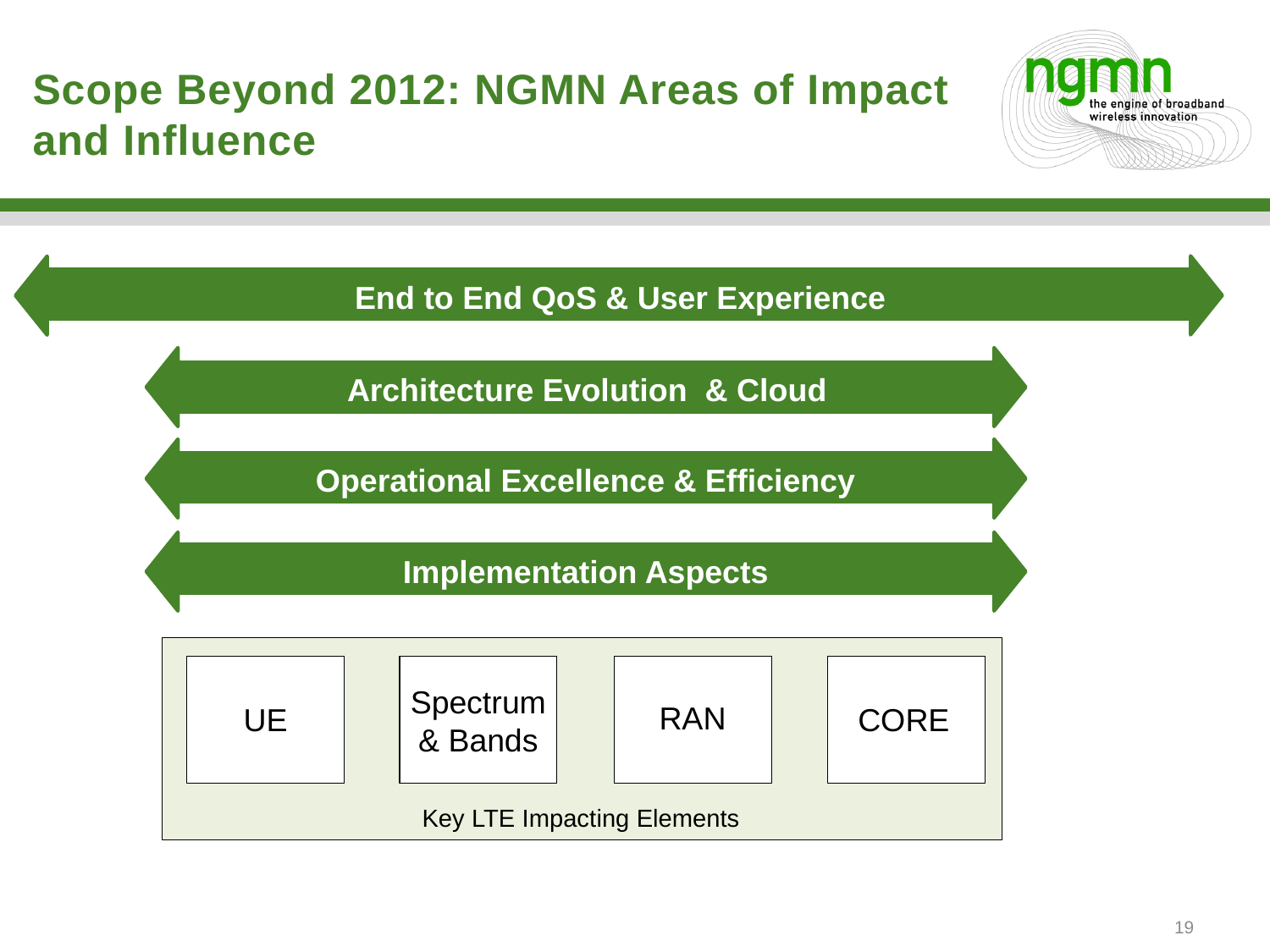

# Scope Beyond 2012: NGMN Areas of Impact and Influence

End to End QoS & User Experience

Architecture Evolution  & Cloud

Operational Excellence & Efficiency

Implementation Aspects

CORE
Spectrum & Bands
RAN
UE
CORE
Key LTE Impacting Elements
19